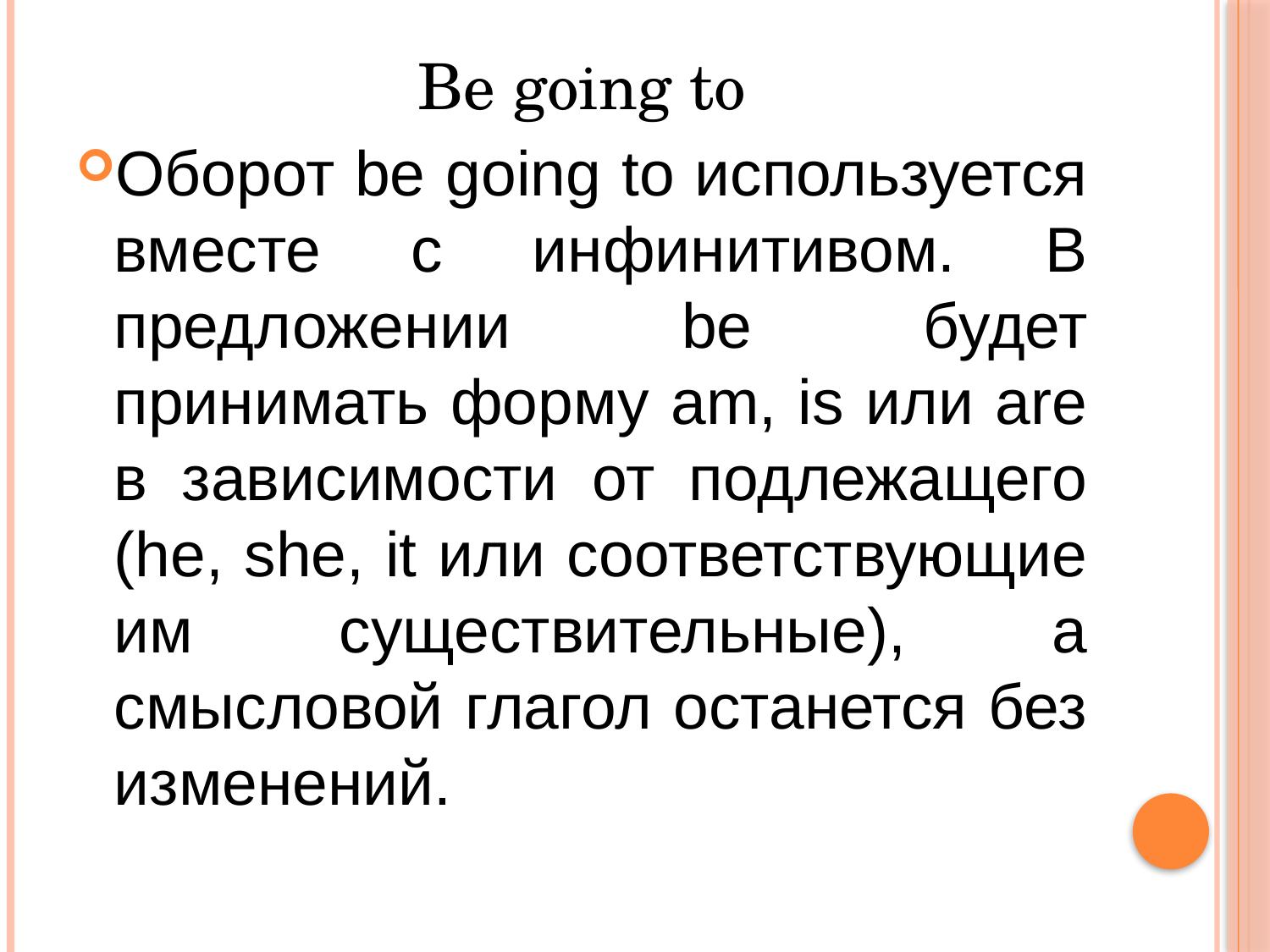

Be going to
Оборот be going to используется вместе с инфинитивом. В предложении be будет принимать форму am, is или are в зависимости от подлежащего (he, she, it или соответствующие им существительные), а смысловой глагол останется без изменений.